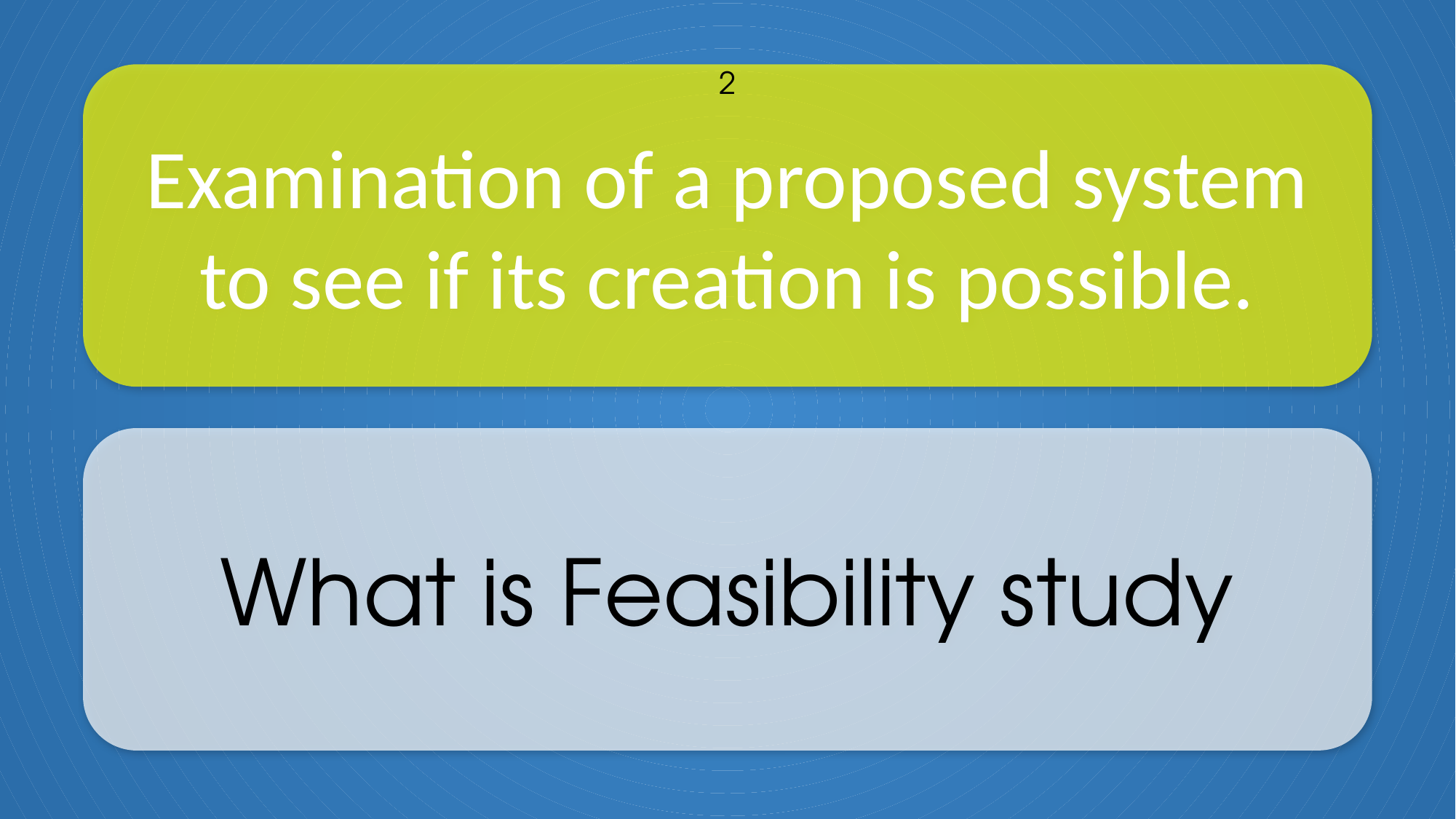

Examination of a proposed system to see if its creation is possible.
2
What is Feasibility study